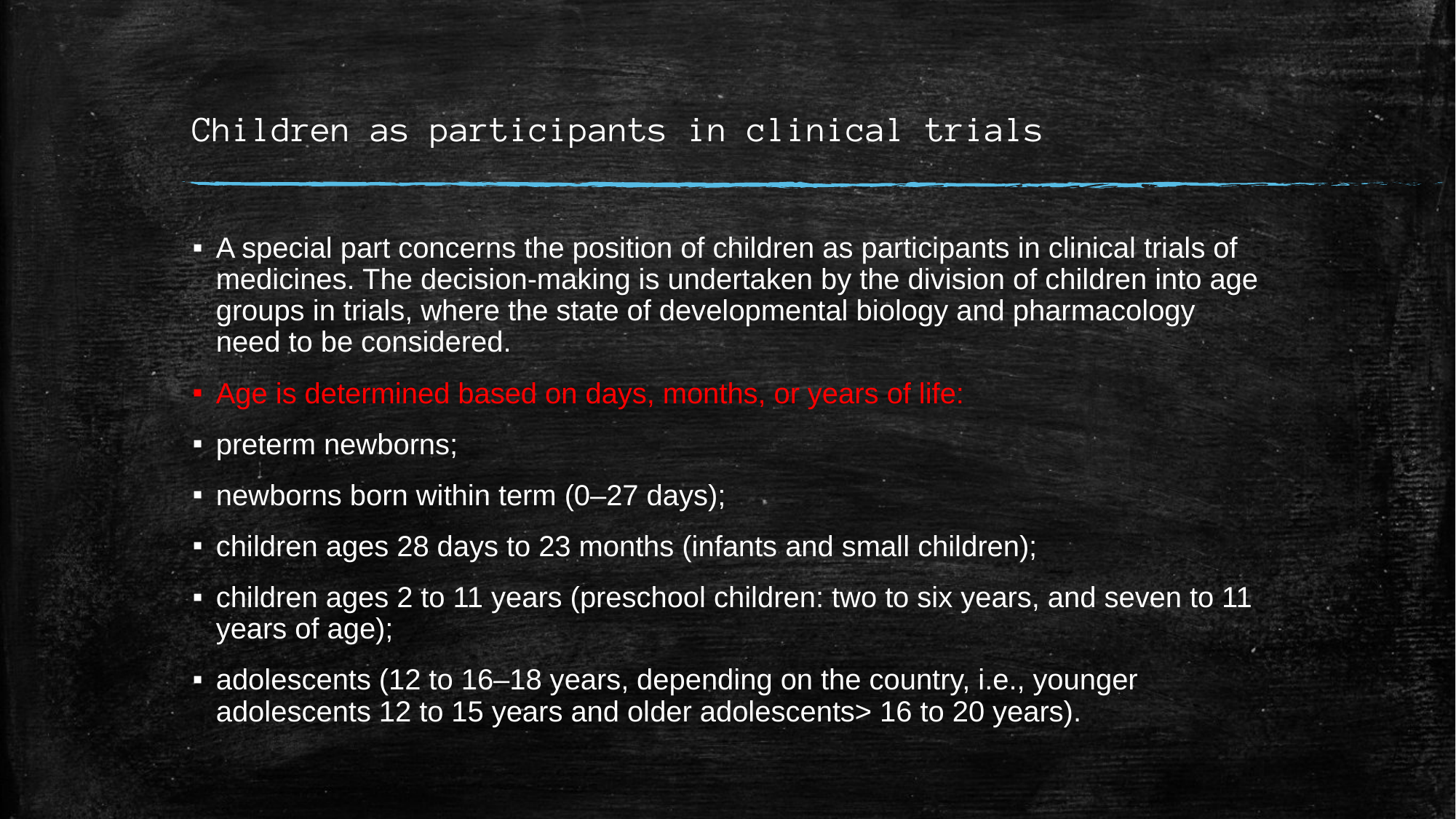

# Children as participants in clinical trials
A special part concerns the position of children as participants in clinical trials of medicines. The decision-making is undertaken by the division of children into age groups in trials, where the state of developmental biology and pharmacology need to be considered.
Age is determined based on days, months, or years of life:
preterm newborns;
newborns born within term (0–27 days);
children ages 28 days to 23 months (infants and small children);
children ages 2 to 11 years (preschool children: two to six years, and seven to 11 years of age);
adolescents (12 to 16–18 years, depending on the country, i.e., younger adolescents 12 to 15 years and older adolescents> 16 to 20 years).